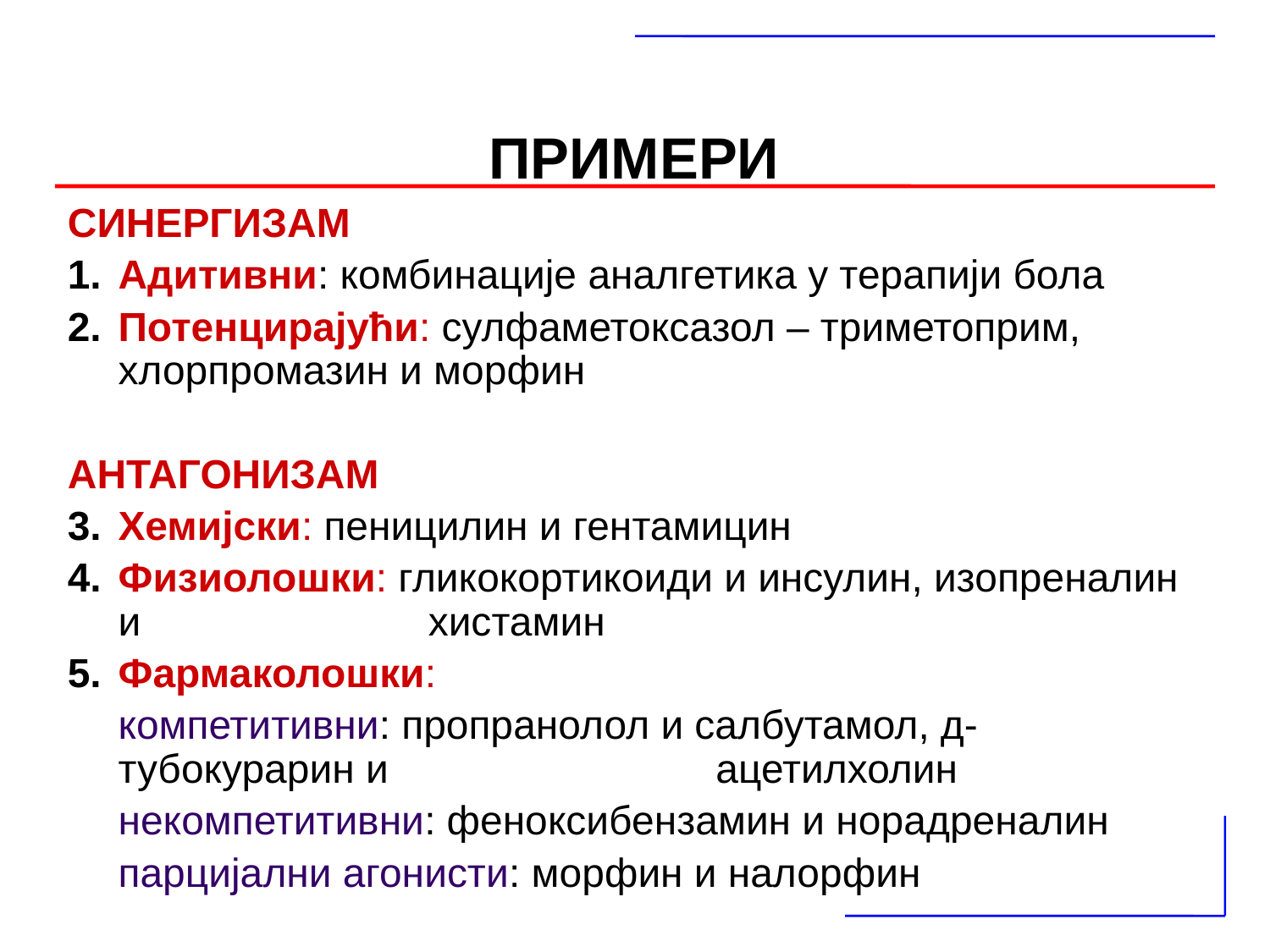

# ПРИМЕРИ
СИНЕРГИЗАМ
Адитивни: комбинације аналгетика у терапији бола
Потенцирајући: сулфаметоксазол – триметоприм, хлорпромазин и морфин

АНТАГОНИЗАМ
Хемијски: пеницилин и гентамицин
Физиолошки: гликокортикоиди и инсулин, изопреналин и 		     хистамин
Фармаколошки:
	компетитивни: пропранолол и салбутамол, д-тубокурарин и 		        ацетилхолин
	некомпетитивни: феноксибензамин и норадреналин
	парцијални агонисти: морфин и налорфин